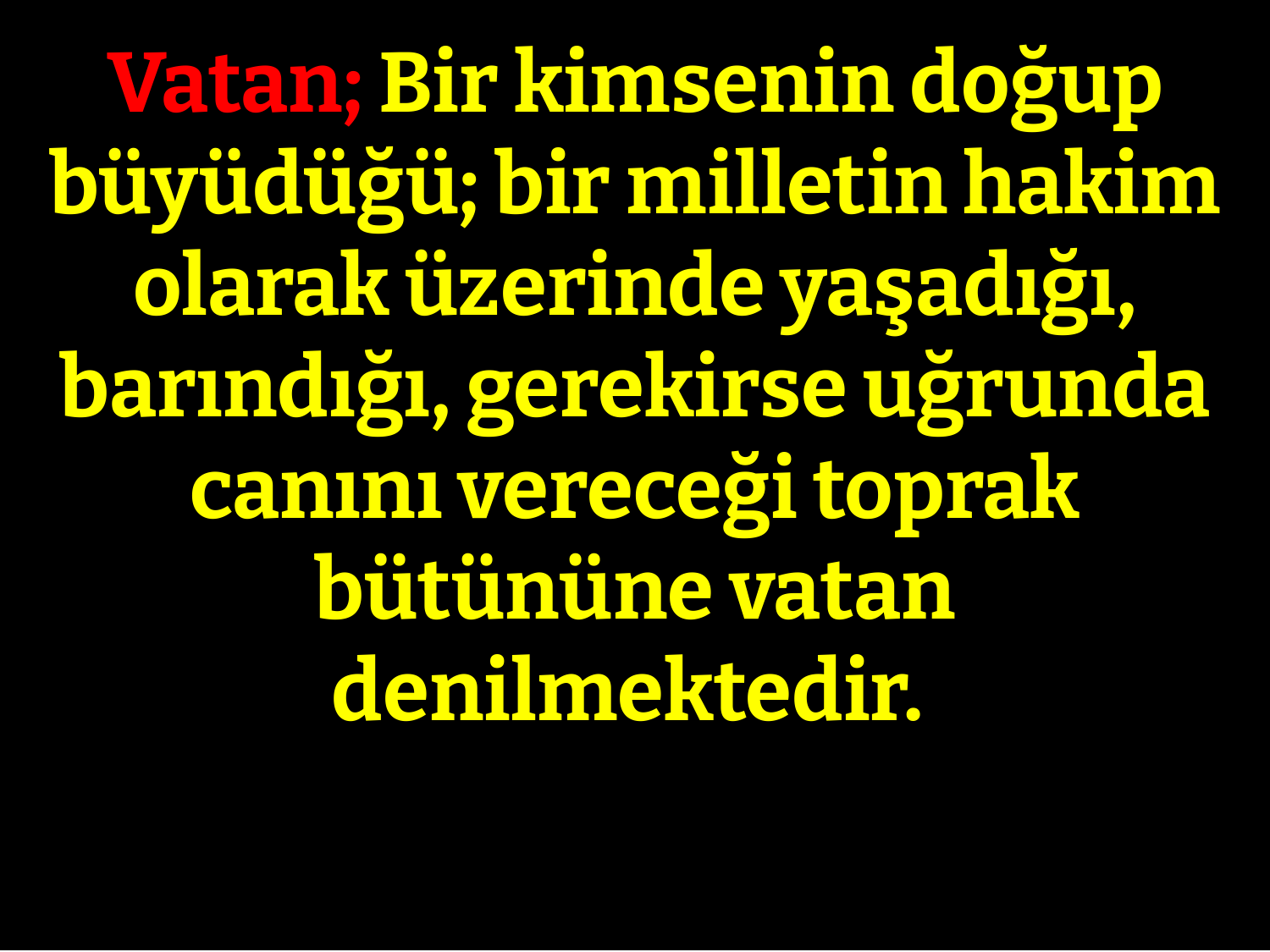

Vatan; Bir kimsenin doğup büyüdüğü; bir milletin hakim olarak üzerinde yaşadığı, barındığı, gerekirse uğrunda canını vereceği toprak bütününe vatan denilmektedir.

#